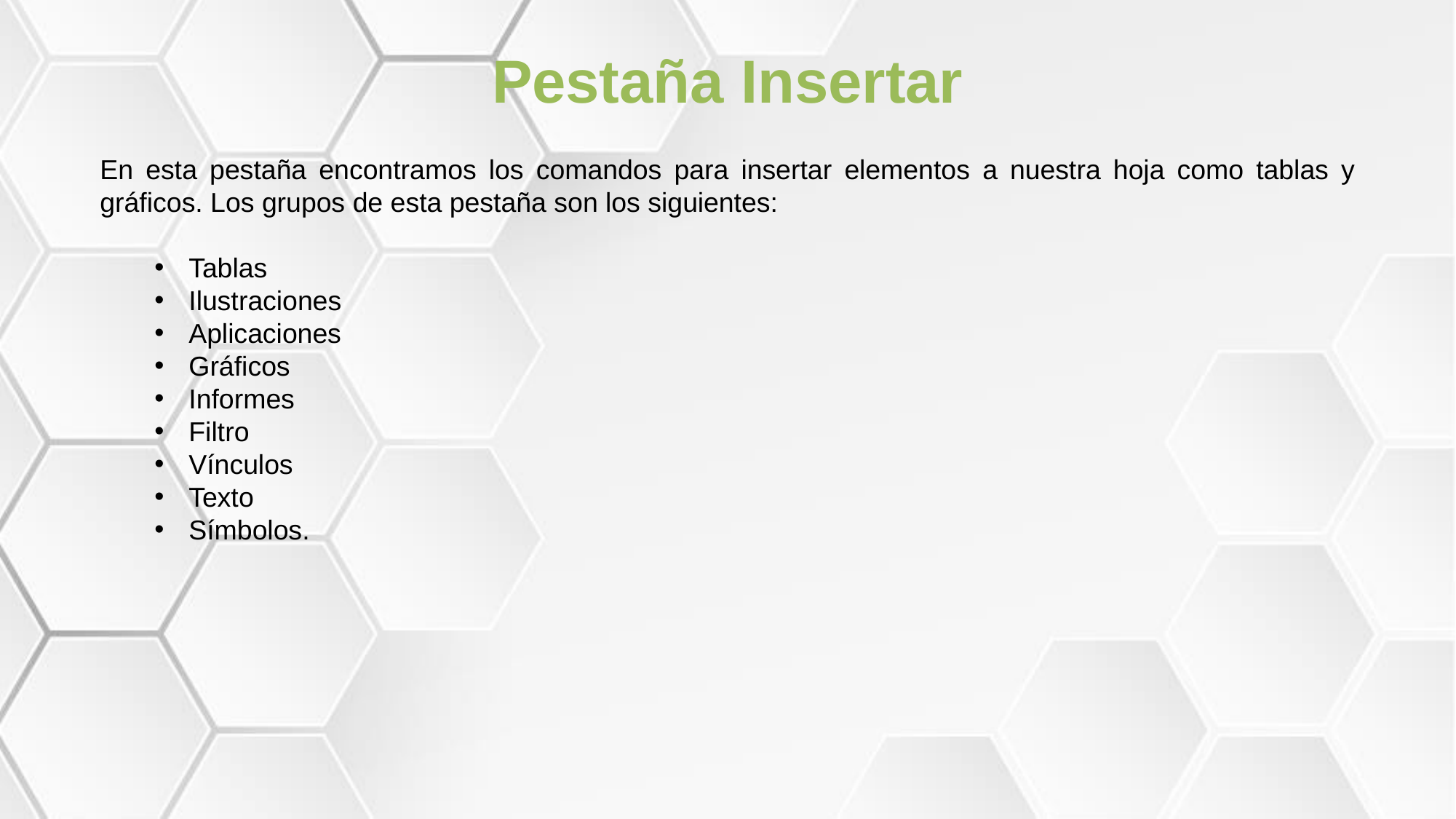

# Pestaña Insertar
En esta pestaña encontramos los comandos para insertar elementos a nuestra hoja como tablas y gráficos. Los grupos de esta pestaña son los siguientes:

Tablas
Ilustraciones
Aplicaciones
Gráficos
Informes
Filtro
Vínculos
Texto
Símbolos.